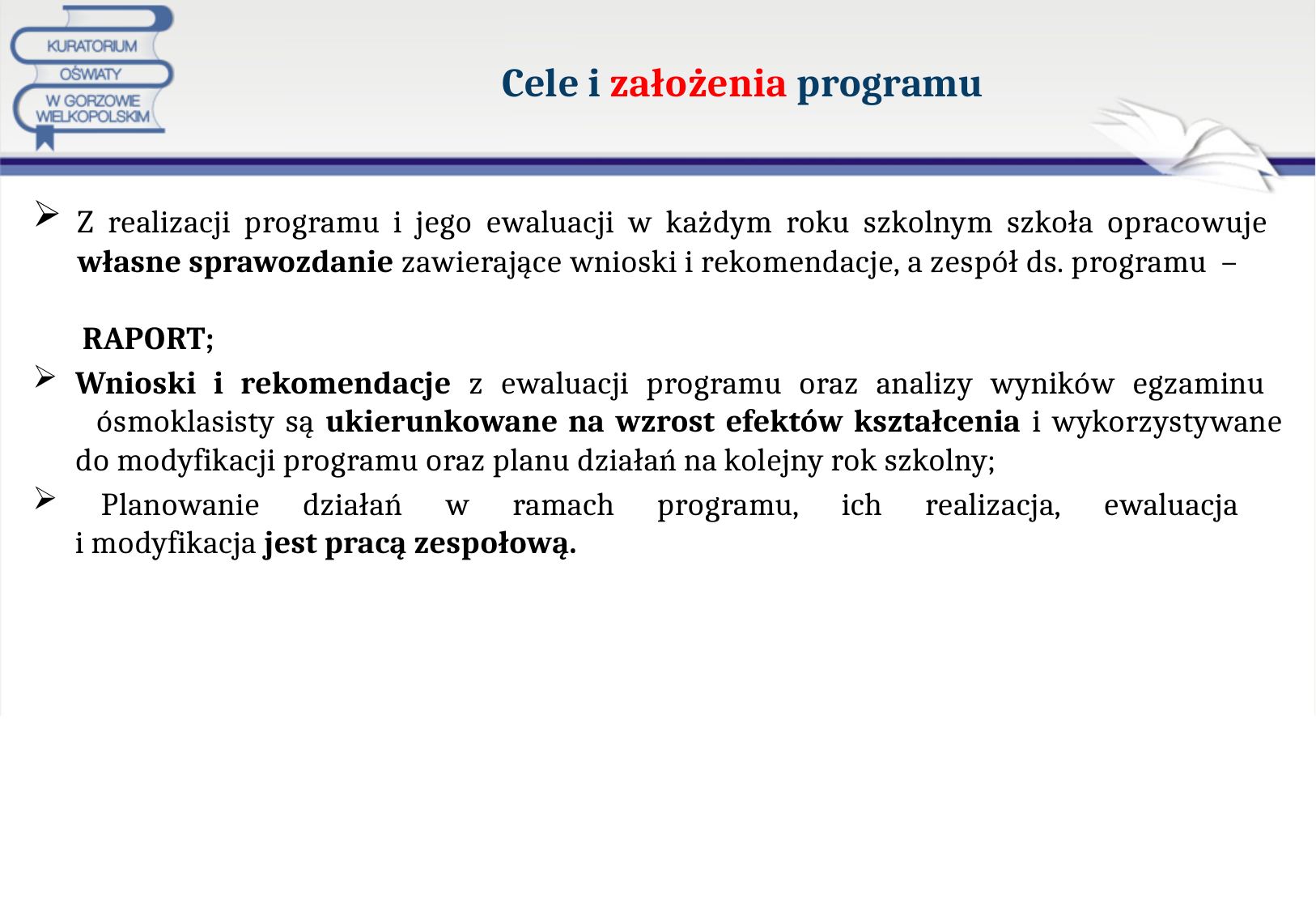

# Cele i założenia programu
 Z realizacji programu i jego ewaluacji w każdym roku szkolnym szkoła opracowuje
      własne sprawozdanie zawierające wnioski i rekomendacje, a zespół ds. programu  –
       RAPORT;
 Wnioski i rekomendacje z ewaluacji programu oraz analizy wyników egzaminu
      ósmoklasisty są ukierunkowane na wzrost efektów kształcenia i wykorzystywane
      do modyfikacji programu oraz planu działań na kolejny rok szkolny;
 Planowanie działań w ramach programu, ich realizacja, ewaluacja
      i modyfikacja jest pracą zespołową.